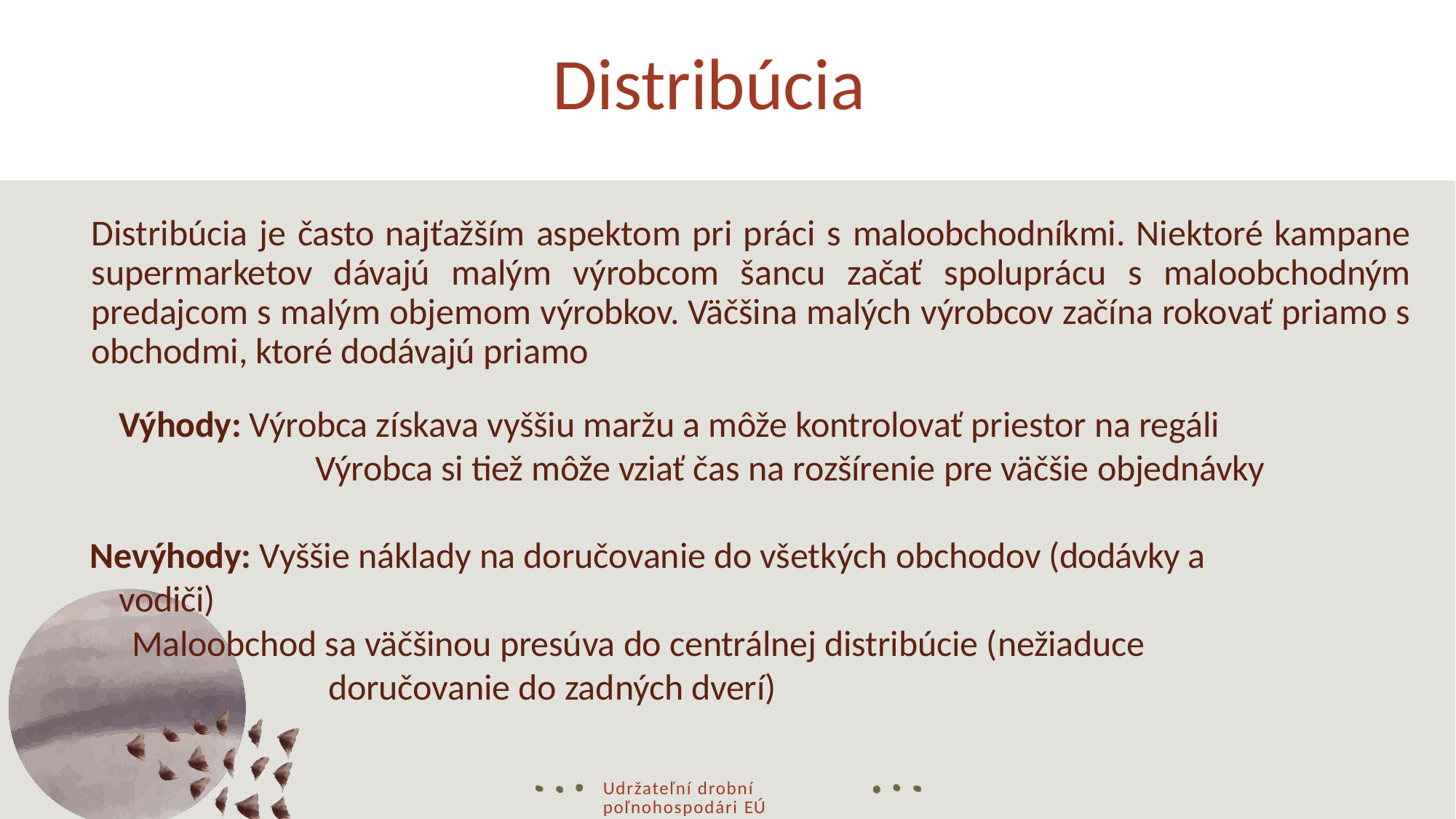

# Distribúcia
Distribúcia je často najťažším aspektom pri práci s maloobchodníkmi. Niektoré kampane supermarketov dávajú malým výrobcom šancu začať spoluprácu s maloobchodným predajcom s malým objemom výrobkov. Väčšina malých výrobcov začína rokovať priamo s obchodmi, ktoré dodávajú priamo
Výhody: Výrobca získava vyššiu maržu a môže kontrolovať priestor na regáli Výrobca si tiež môže vziať čas na rozšírenie pre väčšie objednávky

Nevýhody: Vyššie náklady na doručovanie do všetkých obchodov (dodávky a vodiči)
Maloobchod sa väčšinou presúva do centrálnej distribúcie (nežiaduce doručovanie do zadných dverí)
Udržateľní drobní poľnohospodári EÚ